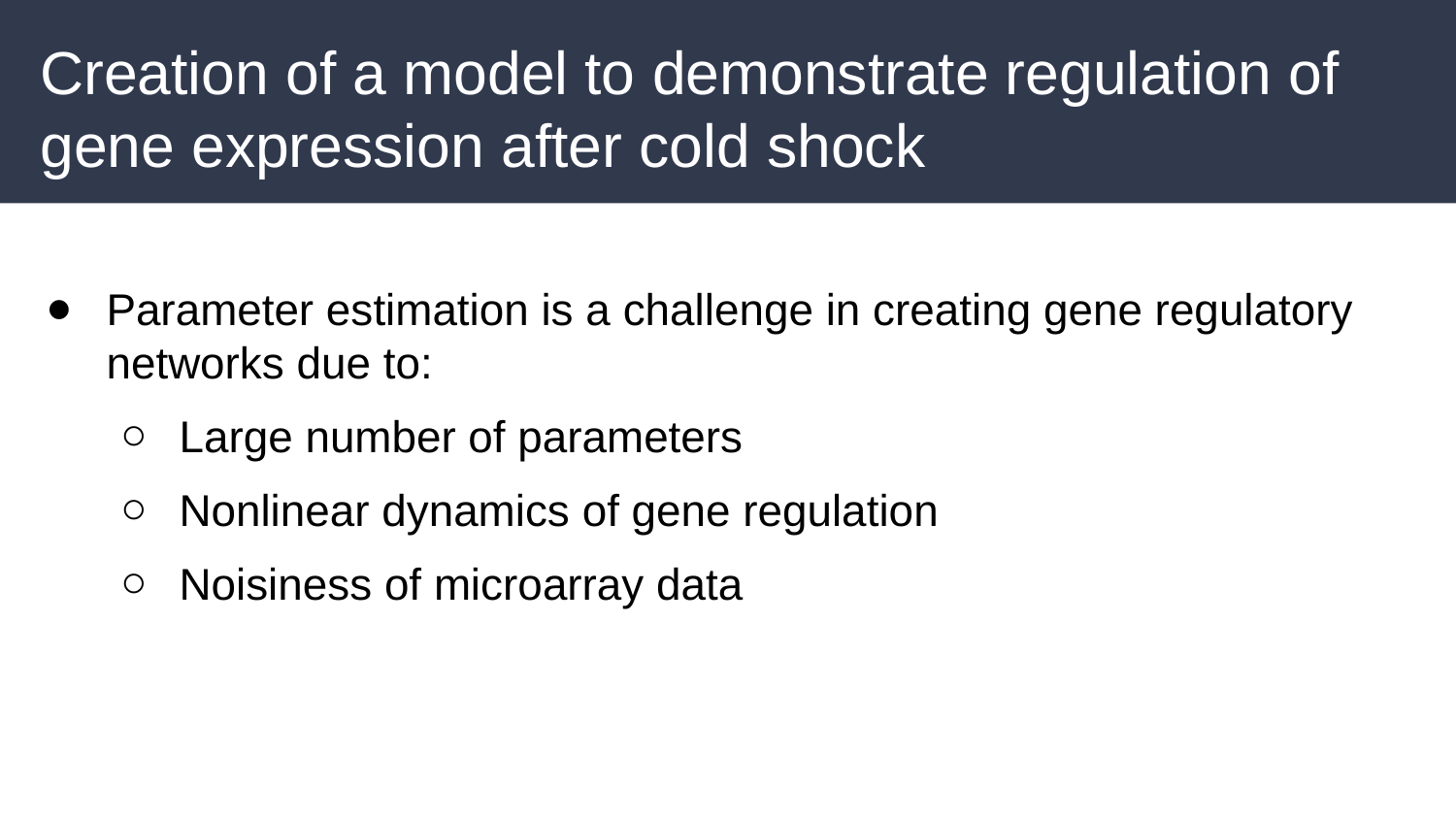

# Creation of a model to demonstrate regulation of gene expression after cold shock
Parameter estimation is a challenge in creating gene regulatory networks due to:
Large number of parameters
Nonlinear dynamics of gene regulation
Noisiness of microarray data